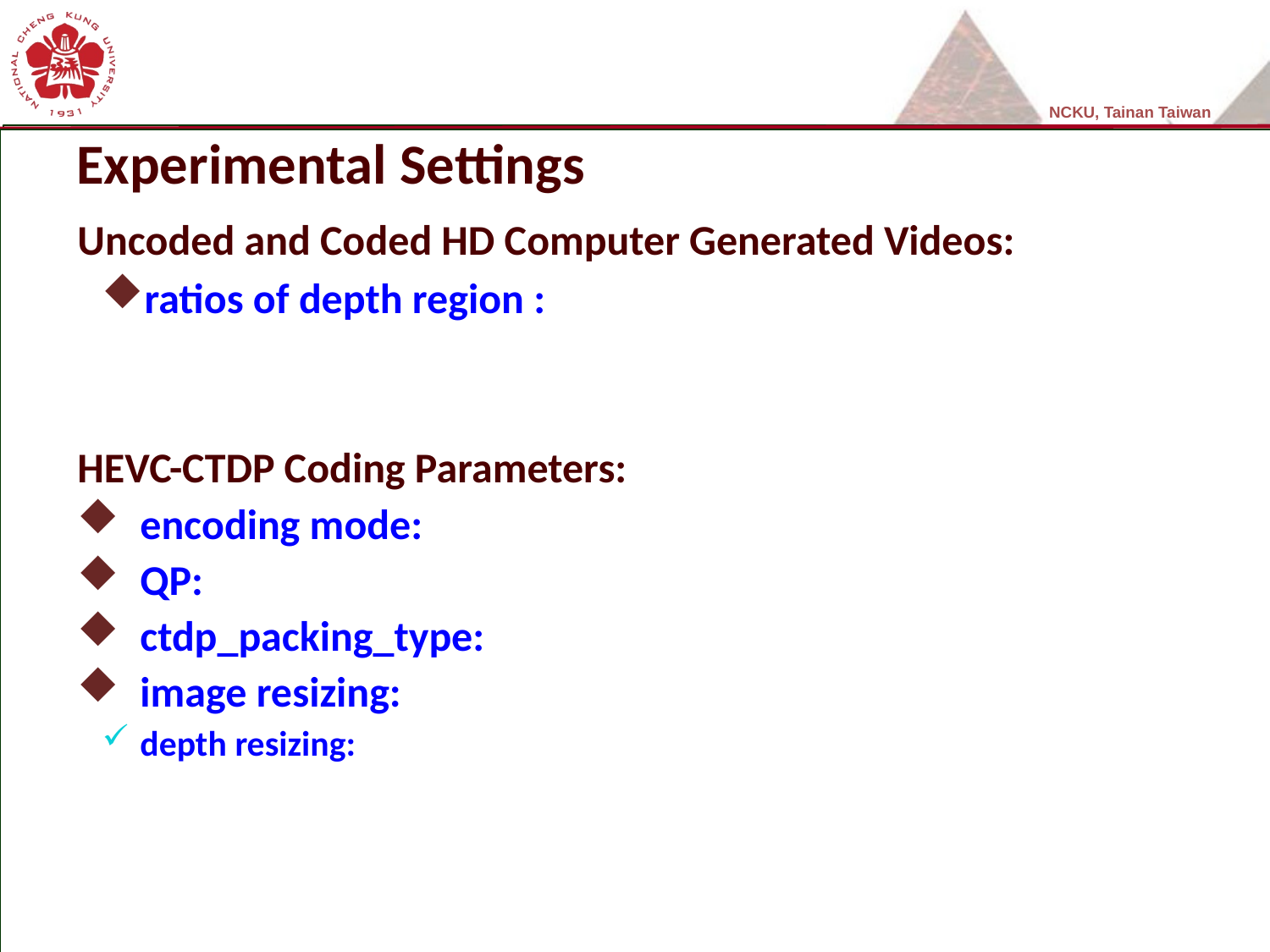

# Experimental Settings
Uncoded and Coded HD Computer Generated Videos:
ratios of depth region :
          CTDP TB: Depth:1/9, Texture: 8/9
          CTDP LR: Depth: 1/12, Texture: 11/12
HEVC-CTDP Coding Parameters:
encoding mode: All Intra, Low delay, Random access
QP: 27,32,37,42
ctdp_packing_type: CTDP-TB  and CTDP-LR
image resizing: Lancos 4
depth resizing: bicubic